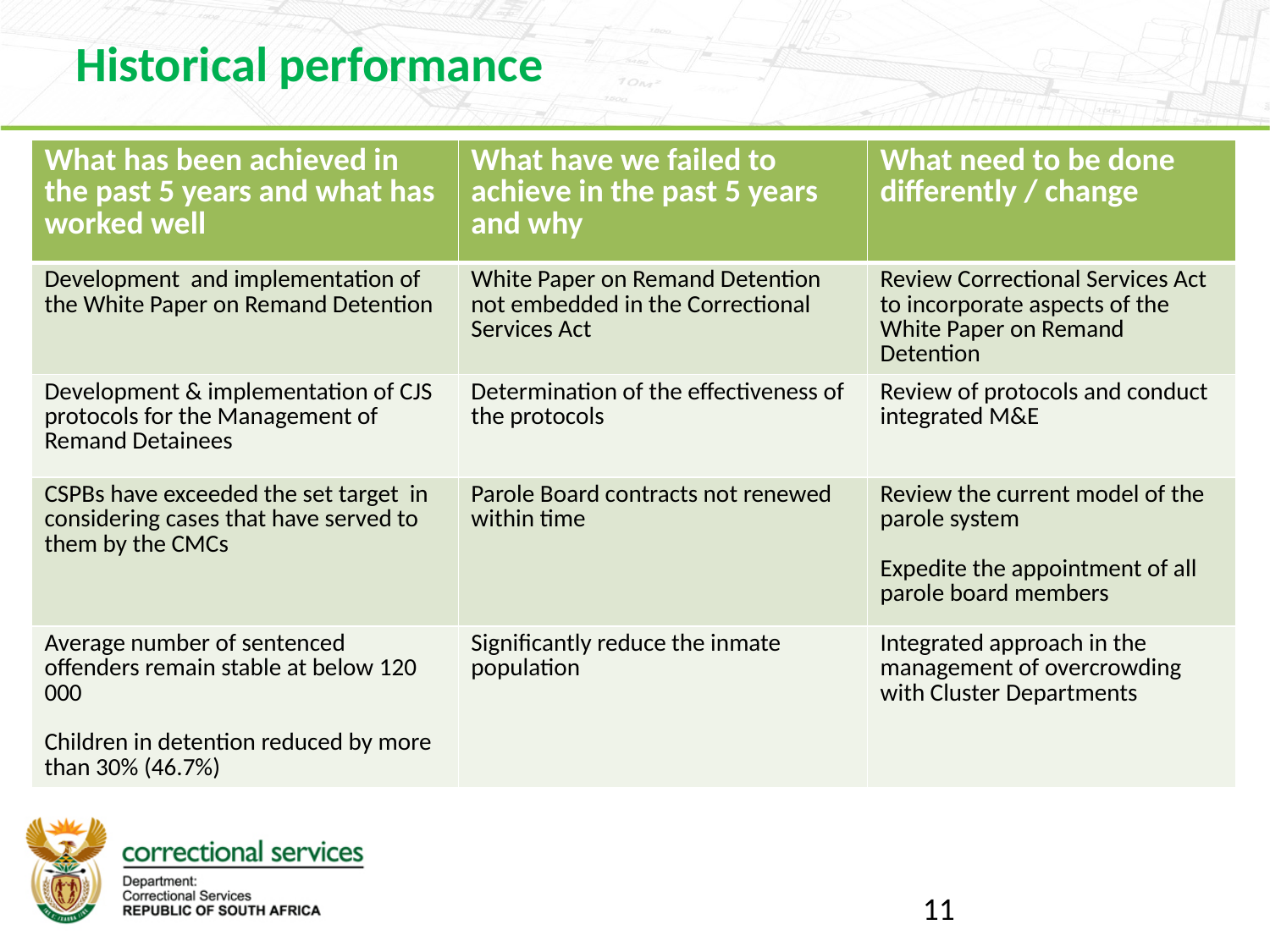

Historical performance
| What has been achieved in the past 5 years and what has worked well | What have we failed to achieve in the past 5 years and why | What need to be done differently / change |
| --- | --- | --- |
| Development and implementation of the White Paper on Remand Detention | White Paper on Remand Detention not embedded in the Correctional Services Act | Review Correctional Services Act to incorporate aspects of the White Paper on Remand Detention |
| Development & implementation of CJS protocols for the Management of Remand Detainees | Determination of the effectiveness of the protocols | Review of protocols and conduct integrated M&E |
| CSPBs have exceeded the set target in considering cases that have served to them by the CMCs | Parole Board contracts not renewed within time | Review the current model of the parole system Expedite the appointment of all parole board members |
| Average number of sentenced offenders remain stable at below 120 000 Children in detention reduced by more than 30% (46.7%) | Significantly reduce the inmate population | Integrated approach in the management of overcrowding with Cluster Departments |
11